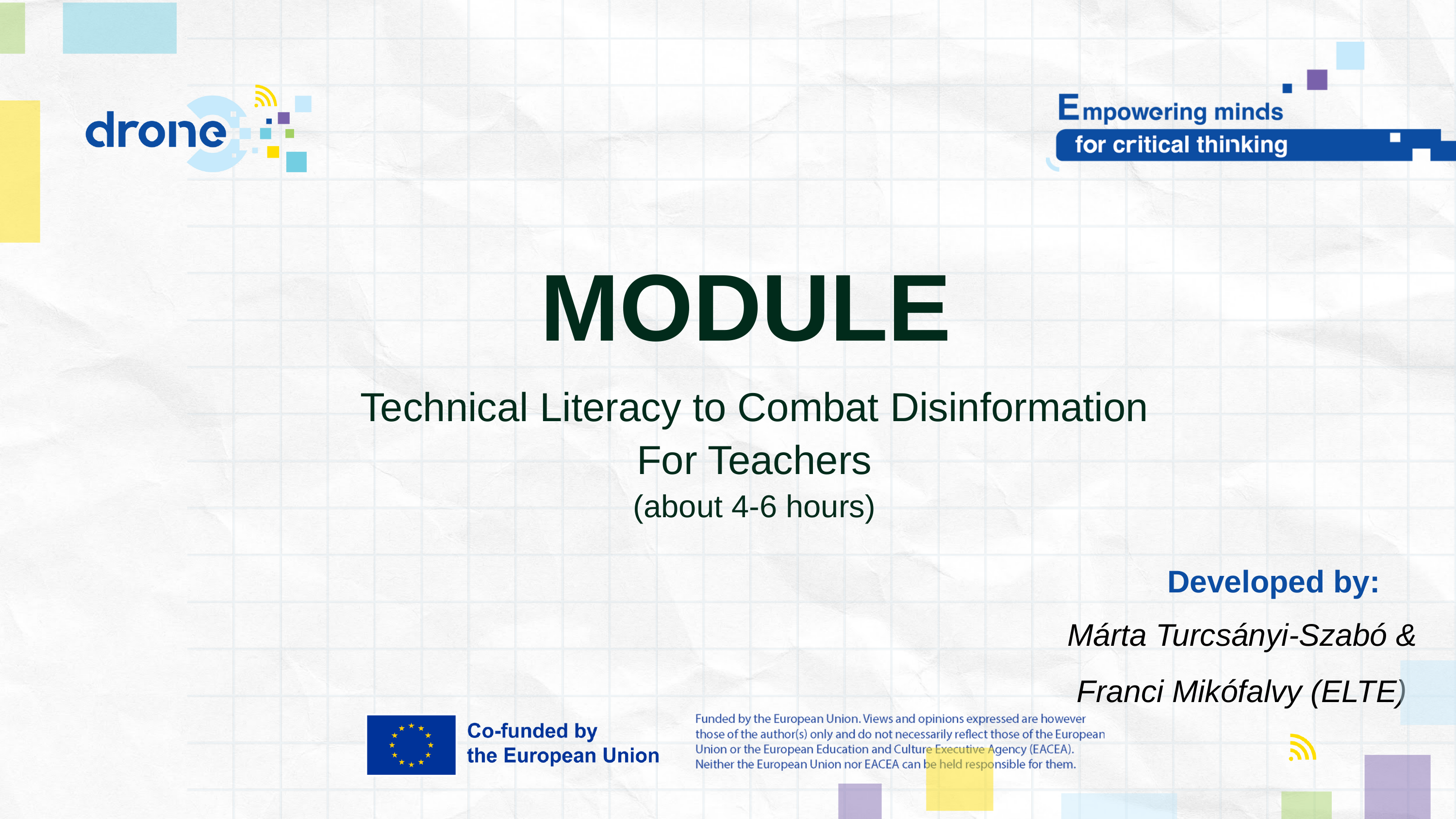

MODULE
Technical Literacy to Combat Disinformation
For Teachers
(about 4-6 hours)
Developed by:
Márta Turcsányi-Szabó & Franci Mikófalvy (ELTE)